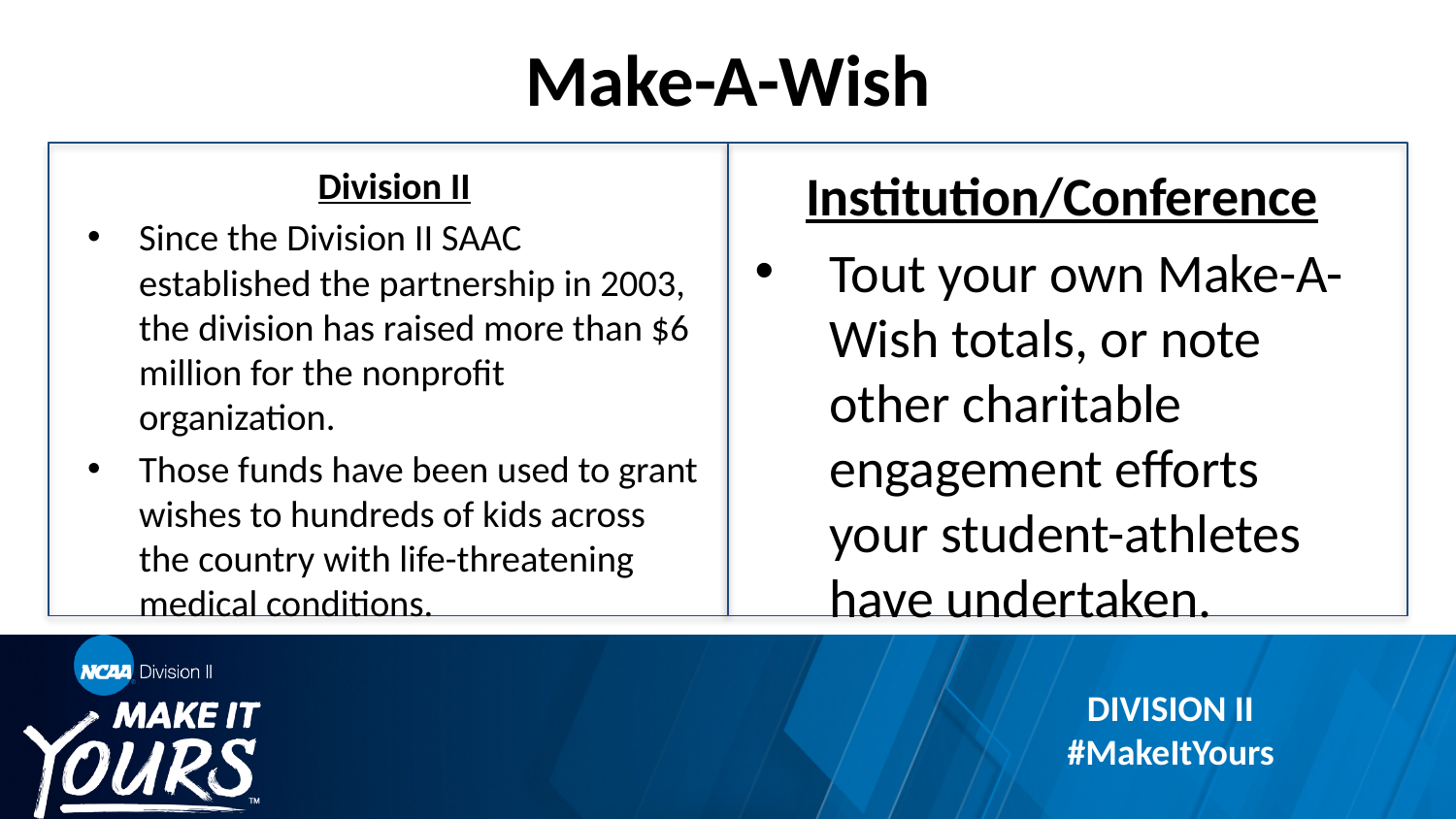

# Make-A-Wish
Division II
Since the Division II SAAC established the partnership in 2003, the division has raised more than $6 million for the nonprofit organization.
Those funds have been used to grant wishes to hundreds of kids across the country with life-threatening medical conditions.
Institution/Conference
Tout your own Make-A-Wish totals, or note other charitable engagement efforts your student-athletes have undertaken.